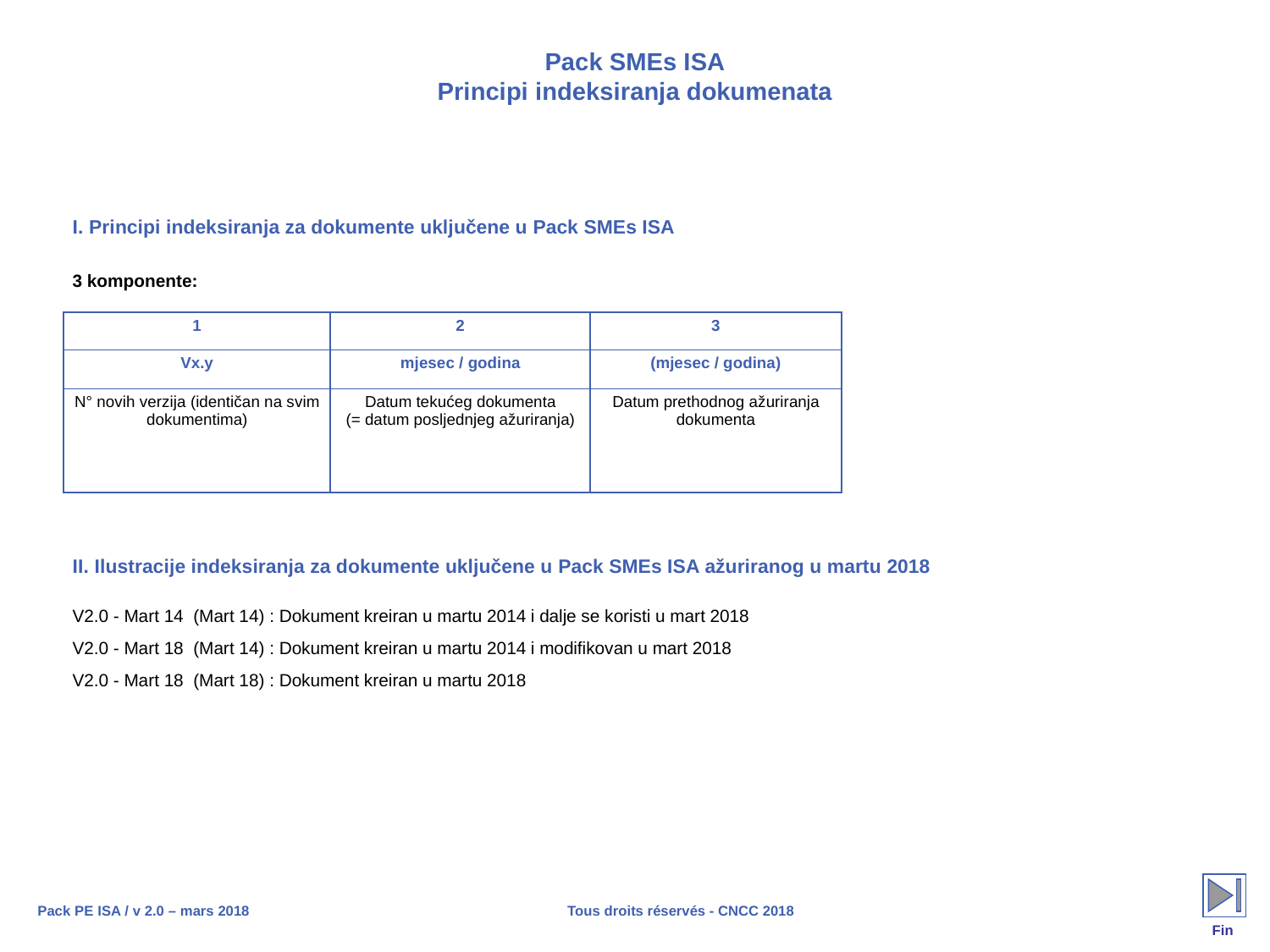

# Pack SMEs ISA Principi indeksiranja dokumenata
I. Principi indeksiranja za dokumente uključene u Pack SMEs ISA
3 komponente:
| 1 | 2 | 3 |
| --- | --- | --- |
| Vx.y | mjesec / godina | (mjesec / godina) |
| N° novih verzija (identičan na svim dokumentima) | Datum tekućeg dokumenta (= datum posljednjeg ažuriranja) | Datum prethodnog ažuriranja dokumenta |
II. Ilustracije indeksiranja za dokumente uključene u Pack SMEs ISA ažuriranog u martu 2018

V2.0 - Mart 14  (Mart 14) : Dokument kreiran u martu 2014 i dalje se koristi u mart 2018
V2.0 - Mart 18  (Mart 14) : Dokument kreiran u martu 2014 i modifikovan u mart 2018
V2.0 - Mart 18  (Mart 18) : Dokument kreiran u martu 2018

Pack PE ISA / v 2.0 – mars 2018
Fin